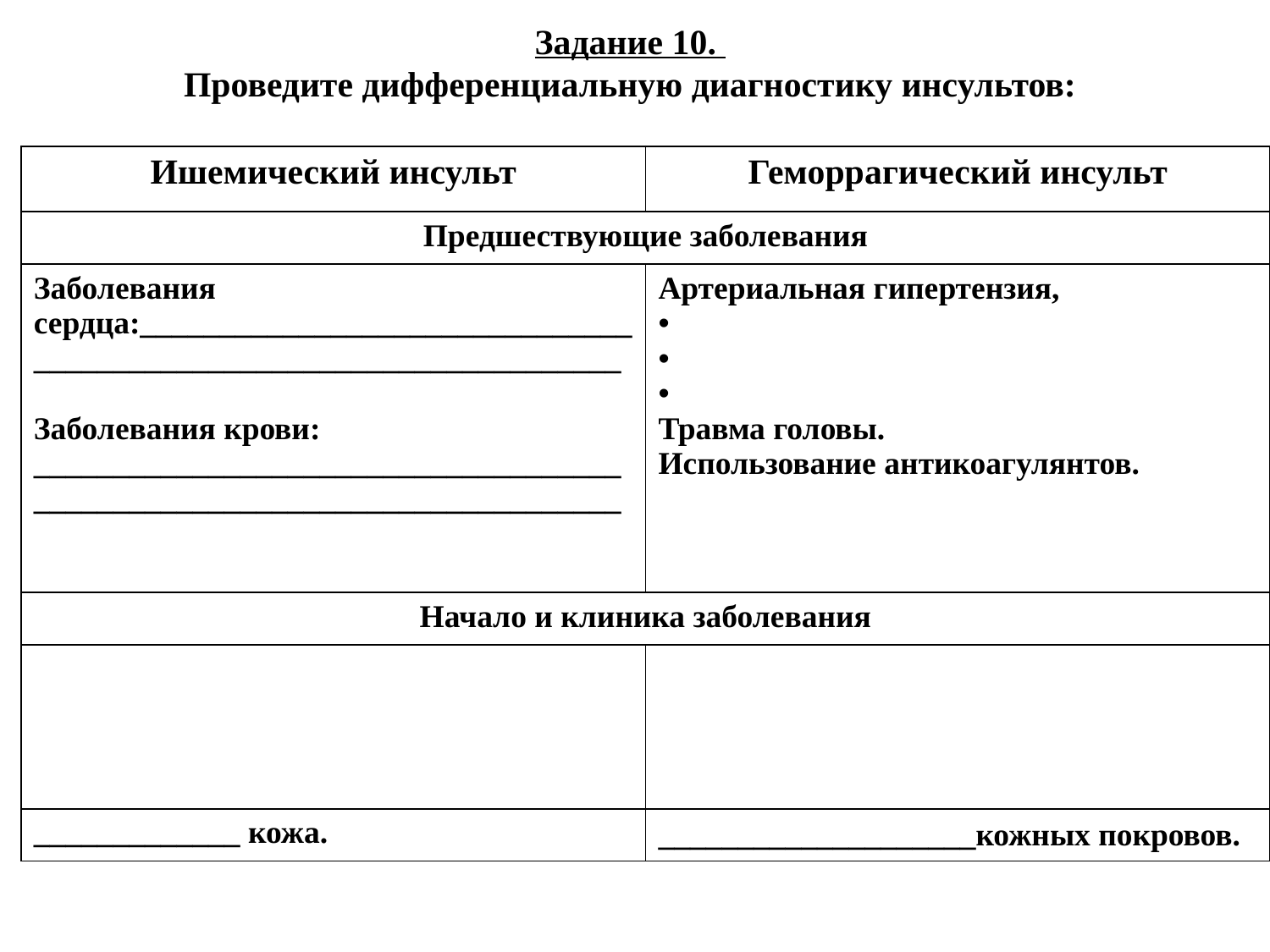

Задание 10.
Проведите дифференциальную диагностику инсультов:
| Ишемический инсульт | Геморрагический инсульт |
| --- | --- |
| Предшествующие заболевания |  |
| Заболевания сердца:\_\_\_\_\_\_\_\_\_\_\_\_\_\_\_\_\_\_\_\_\_\_\_\_\_\_\_\_\_\_\_ \_\_\_\_\_\_\_\_\_\_\_\_\_\_\_\_\_\_\_\_\_\_\_\_\_\_\_\_\_\_\_\_\_\_\_\_\_ Заболевания крови: \_\_\_\_\_\_\_\_\_\_\_\_\_\_\_\_\_\_\_\_\_\_\_\_\_\_\_\_\_\_\_\_\_\_\_\_\_\_\_\_\_\_\_\_\_\_\_\_\_\_\_\_\_\_\_\_\_\_\_\_\_\_\_\_\_\_\_\_\_\_\_\_\_\_ | Артериальная гипертензия, Травма головы. Использование антикоагулянтов. |
| Начало и клиника заболевания |  |
|  |  |
| \_\_\_\_\_\_\_\_\_\_\_\_\_ кожа. | \_\_\_\_\_\_\_\_\_\_\_\_\_\_\_\_\_\_\_\_кожных покровов. |